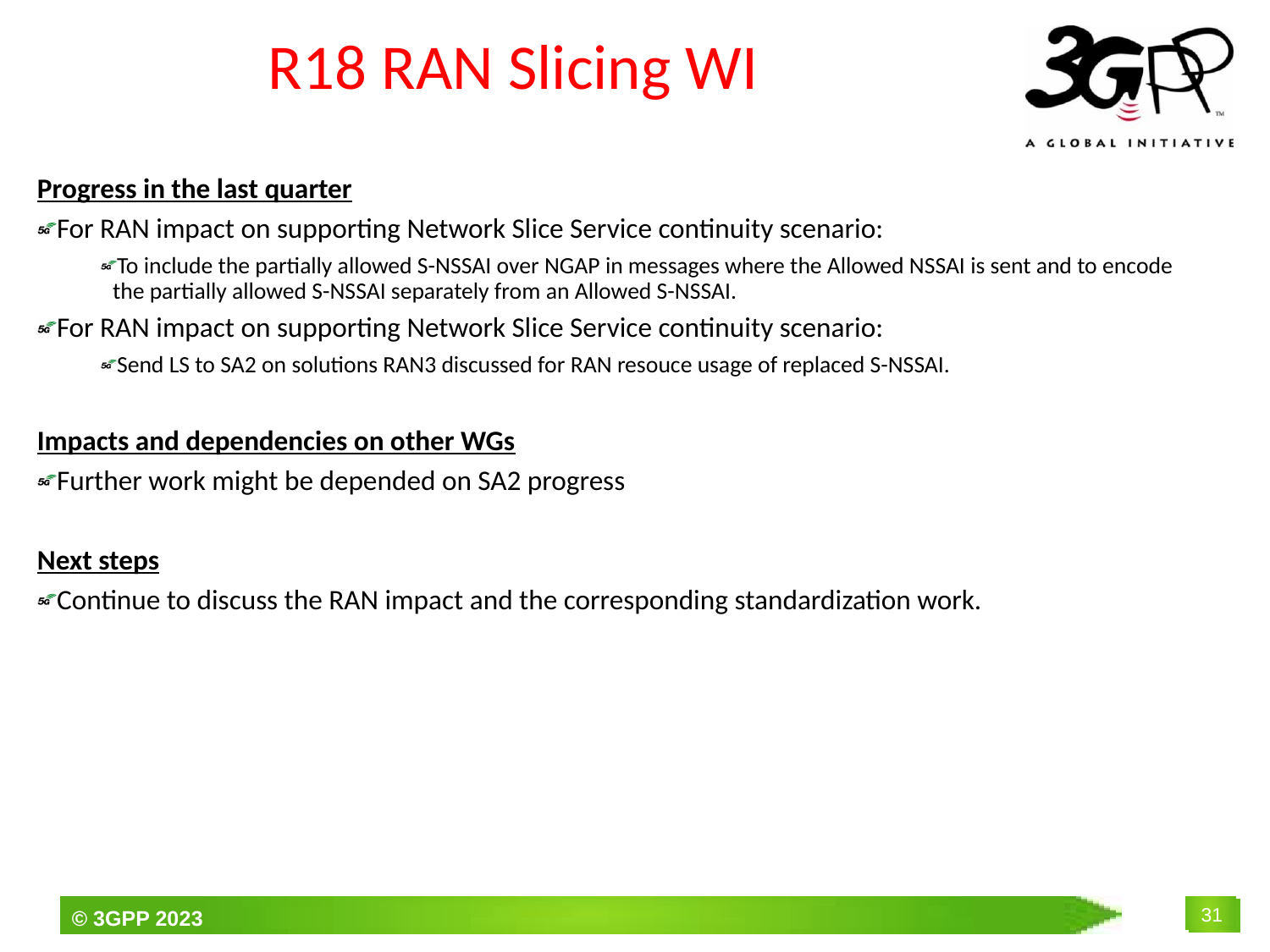

# R18 RAN Slicing WI
Progress in the last quarter
For RAN impact on supporting Network Slice Service continuity scenario:
To include the partially allowed S-NSSAI over NGAP in messages where the Allowed NSSAI is sent and to encode the partially allowed S-NSSAI separately from an Allowed S-NSSAI.
For RAN impact on supporting Network Slice Service continuity scenario:
Send LS to SA2 on solutions RAN3 discussed for RAN resouce usage of replaced S-NSSAI.

Impacts and dependencies on other WGs
Further work might be depended on SA2 progress

Next steps
Continue to discuss the RAN impact and the corresponding standardization work.

31